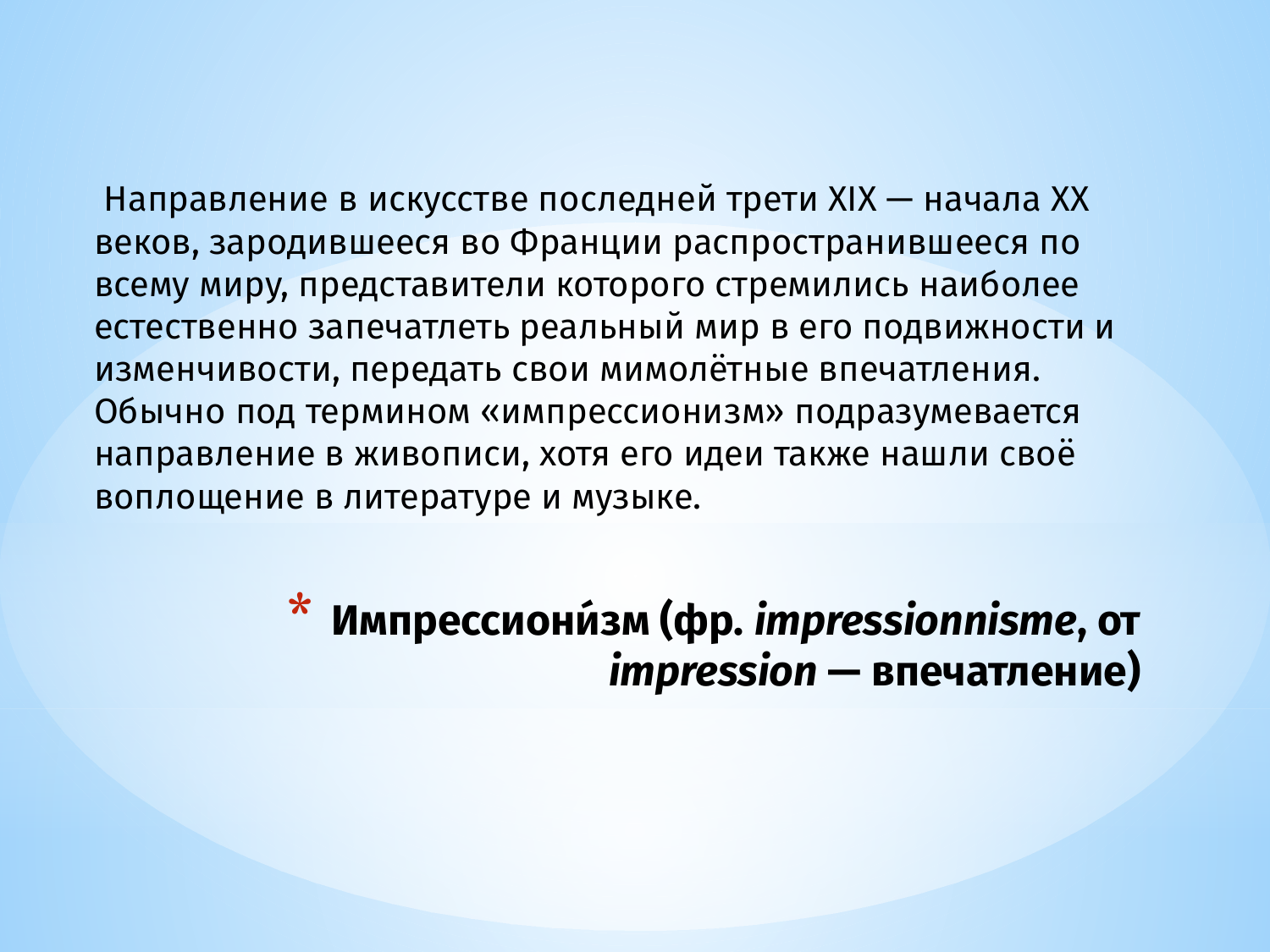

Направление в искусстве последней трети XIX — начала XX веков, зародившееся во Франции распространившееся по всему миру, представители которого стремились наиболее естественно запечатлеть реальный мир в его подвижности и изменчивости, передать свои мимолётные впечатления. Обычно под термином «импрессионизм» подразумевается направление в живописи, хотя его идеи также нашли своё воплощение в литературе и музыке.

# Импрессиони́зм (фр. impressionnisme, от impression — впечатление)